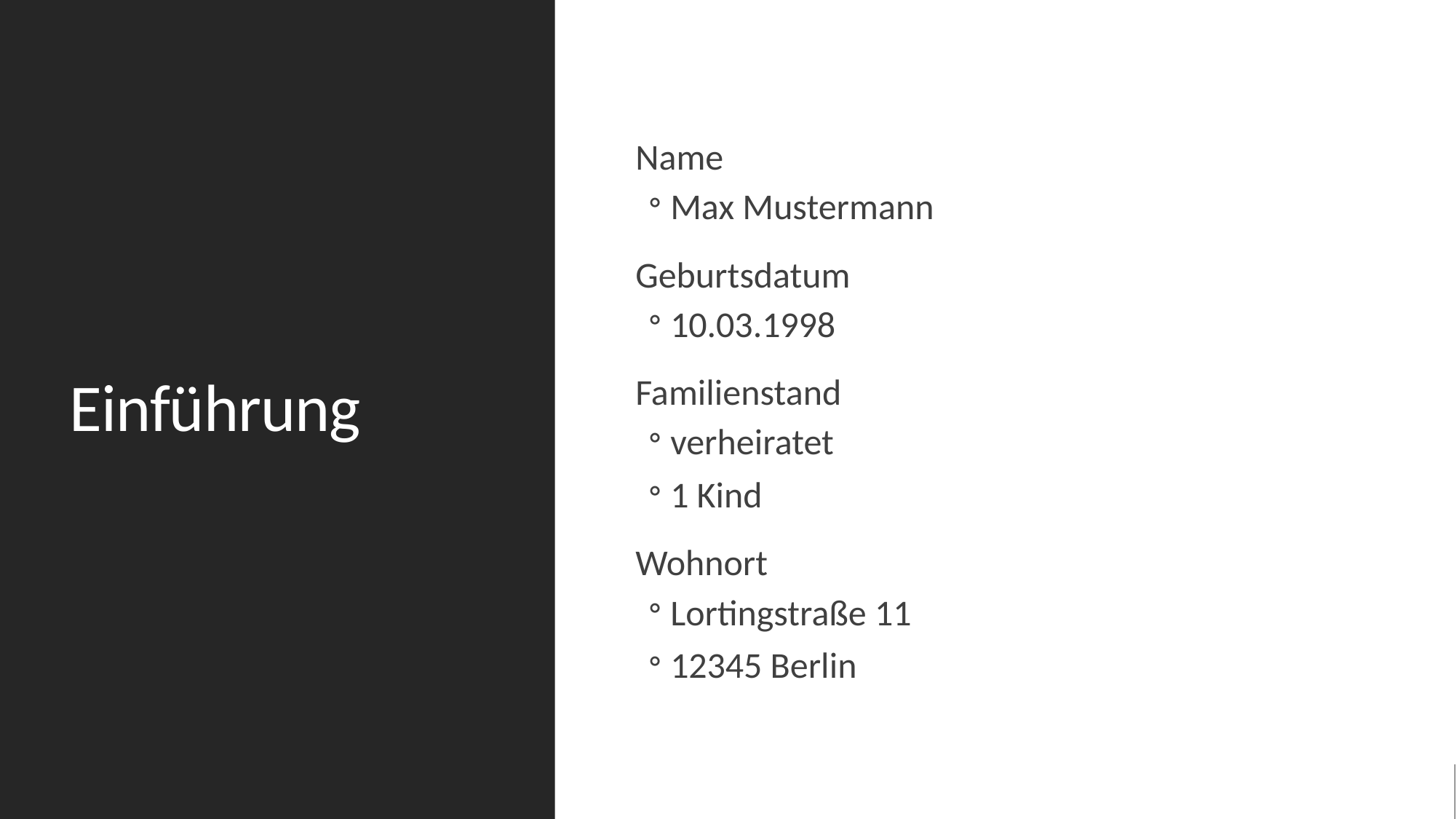

# Einführung
Name
Max Mustermann
Geburtsdatum
10.03.1998
Familienstand
verheiratet
1 Kind
Wohnort
Lortingstraße 11
12345 Berlin